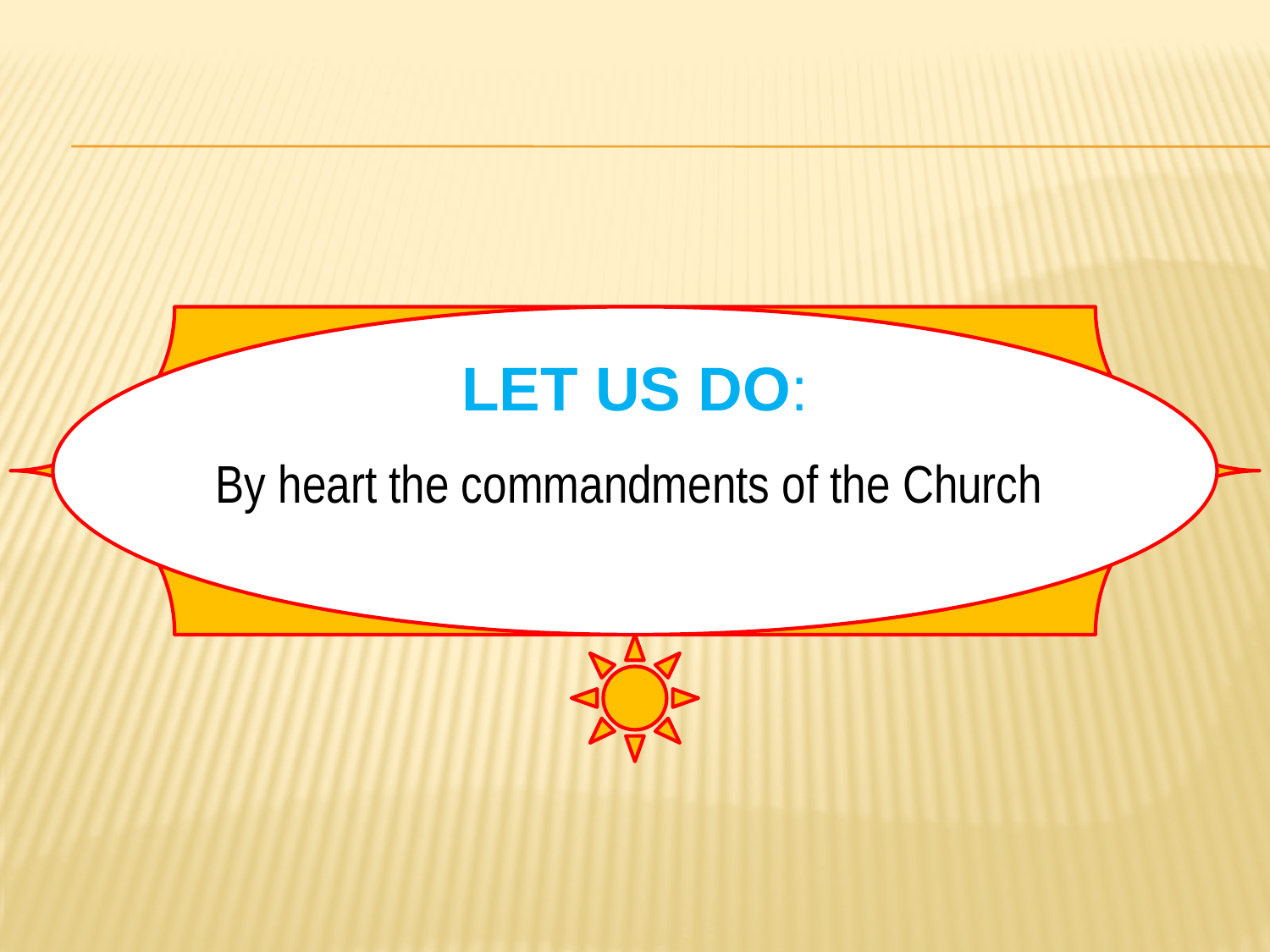

# LET US DO:
By heart the commandments of the Church